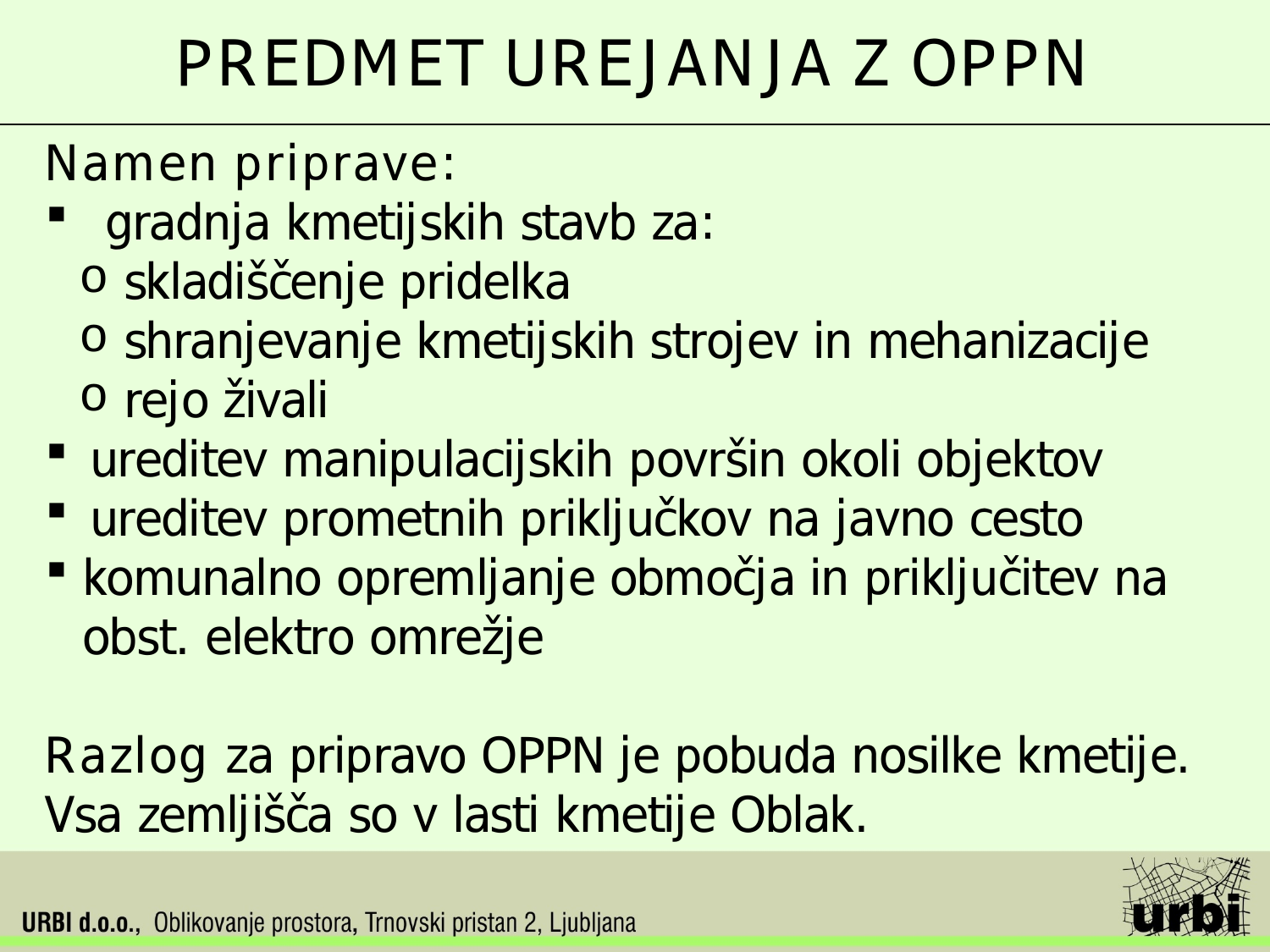

PREDMET UREJANJA Z OPPN
Namen priprave:
  gradnja kmetijskih stavb za:
 skladiščenje pridelka
 shranjevanje kmetijskih strojev in mehanizacije
 rejo živali
 ureditev manipulacijskih površin okoli objektov
 ureditev prometnih priključkov na javno cesto
komunalno opremljanje območja in priključitev na obst. elektro omrežje

Razlog za pripravo OPPN je pobuda nosilke kmetije. Vsa zemljišča so v lasti kmetije Oblak.